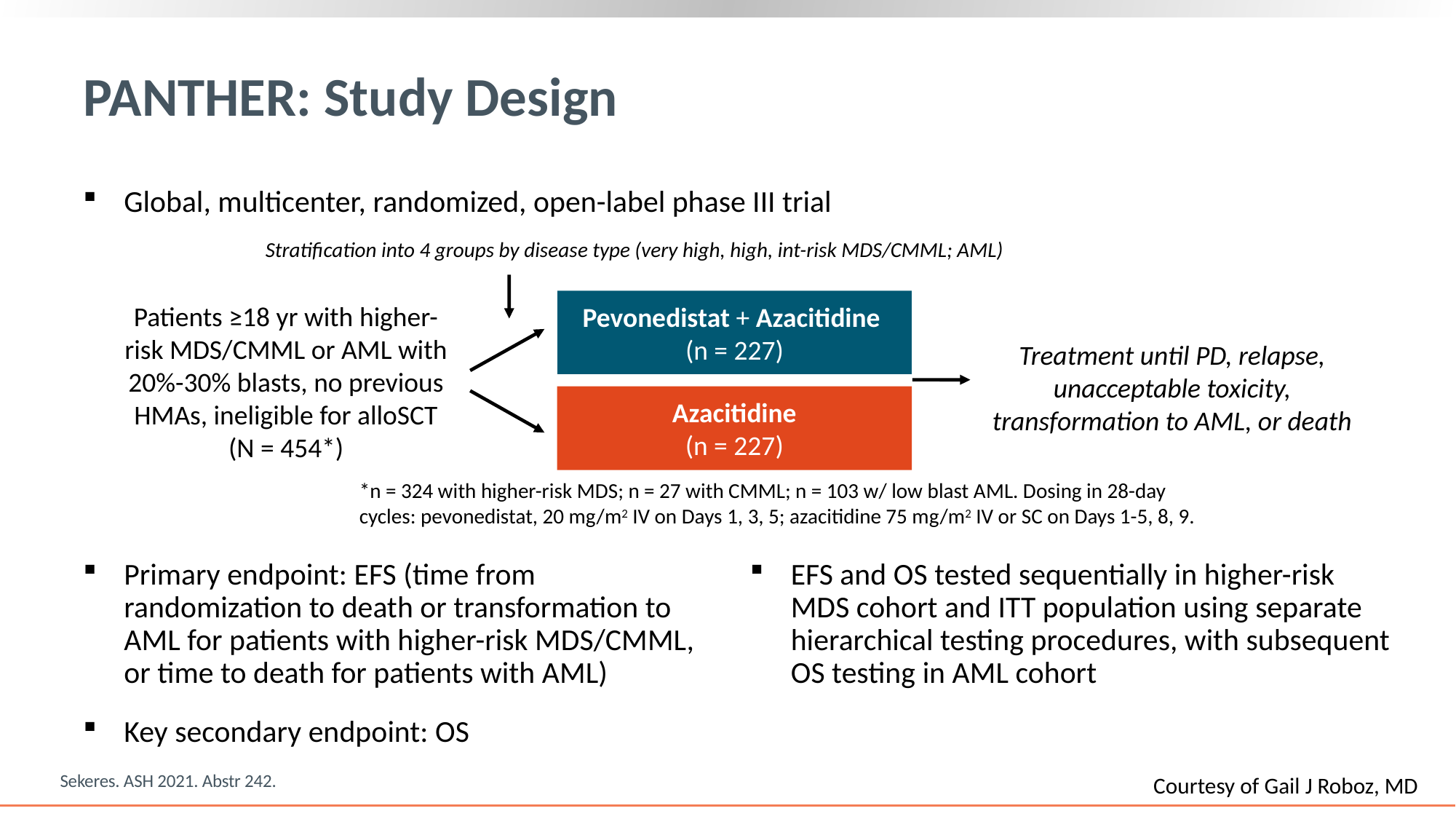

# PANTHER: Study Design
Global, multicenter, randomized, open-label phase III trial
Stratification into 4 groups by disease type (very high, high, int-risk MDS/CMML; AML)

Pevonedistat + Azacitidine
(n = 227)
Patients ≥18 yr with higher-risk MDS/CMML or AML with 20%-30% blasts, no previous HMAs, ineligible for alloSCT
(N = 454*)

Treatment until PD, relapse, unacceptable toxicity, transformation to AML, or death

Azacitidine
(n = 227)

*n = 324 with higher-risk MDS; n = 27 with CMML; n = 103 w/ low blast AML. Dosing in 28-day cycles: pevonedistat, 20 mg/m2 IV on Days 1, 3, 5; azacitidine 75 mg/m2 IV or SC on Days 1-5, 8, 9.
EFS and OS tested sequentially in higher-risk
MDS cohort and ITT population using separate hierarchical testing procedures, with subsequent OS testing in AML cohort
Primary endpoint: EFS (time from randomization to death or transformation to AML for patients with higher-risk MDS/CMML, or time to death for patients with AML)
Key secondary endpoint: OS
Sekeres. ASH 2021. Abstr 242.
Courtesy of Gail J Roboz, MD